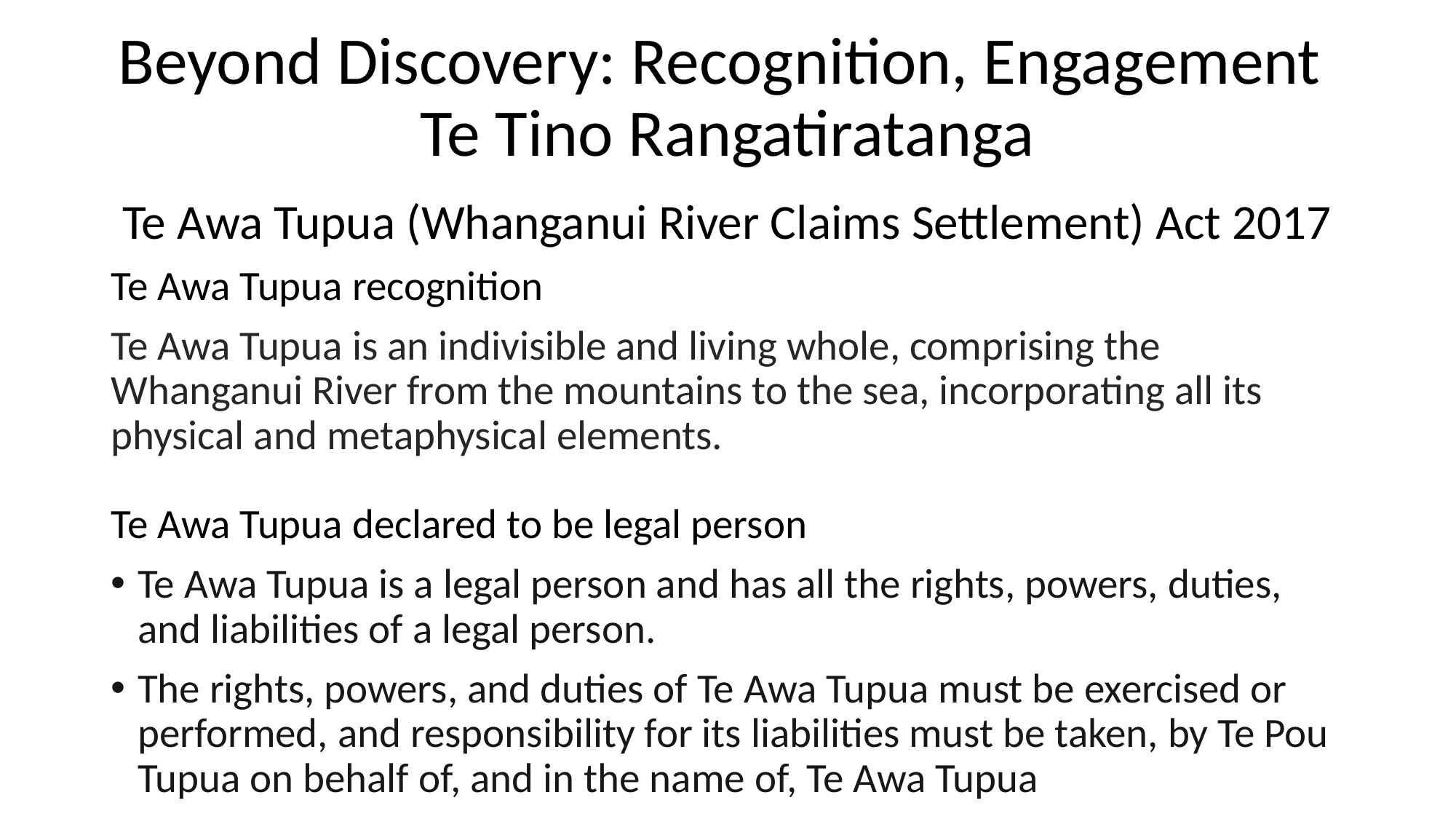

# Beyond Discovery: Recognition, Engagement Te Tino Rangatiratanga
Te Awa Tupua (Whanganui River Claims Settlement) Act 2017
Te Awa Tupua recognition
Te Awa Tupua is an indivisible and living whole, comprising the Whanganui River from the mountains to the sea, incorporating all its physical and metaphysical elements.

Te Awa Tupua declared to be legal person
Te Awa Tupua is a legal person and has all the rights, powers, duties, and liabilities of a legal person.
The rights, powers, and duties of Te Awa Tupua must be exercised or performed, and responsibility for its liabilities must be taken, by Te Pou Tupua on behalf of, and in the name of, Te Awa Tupua